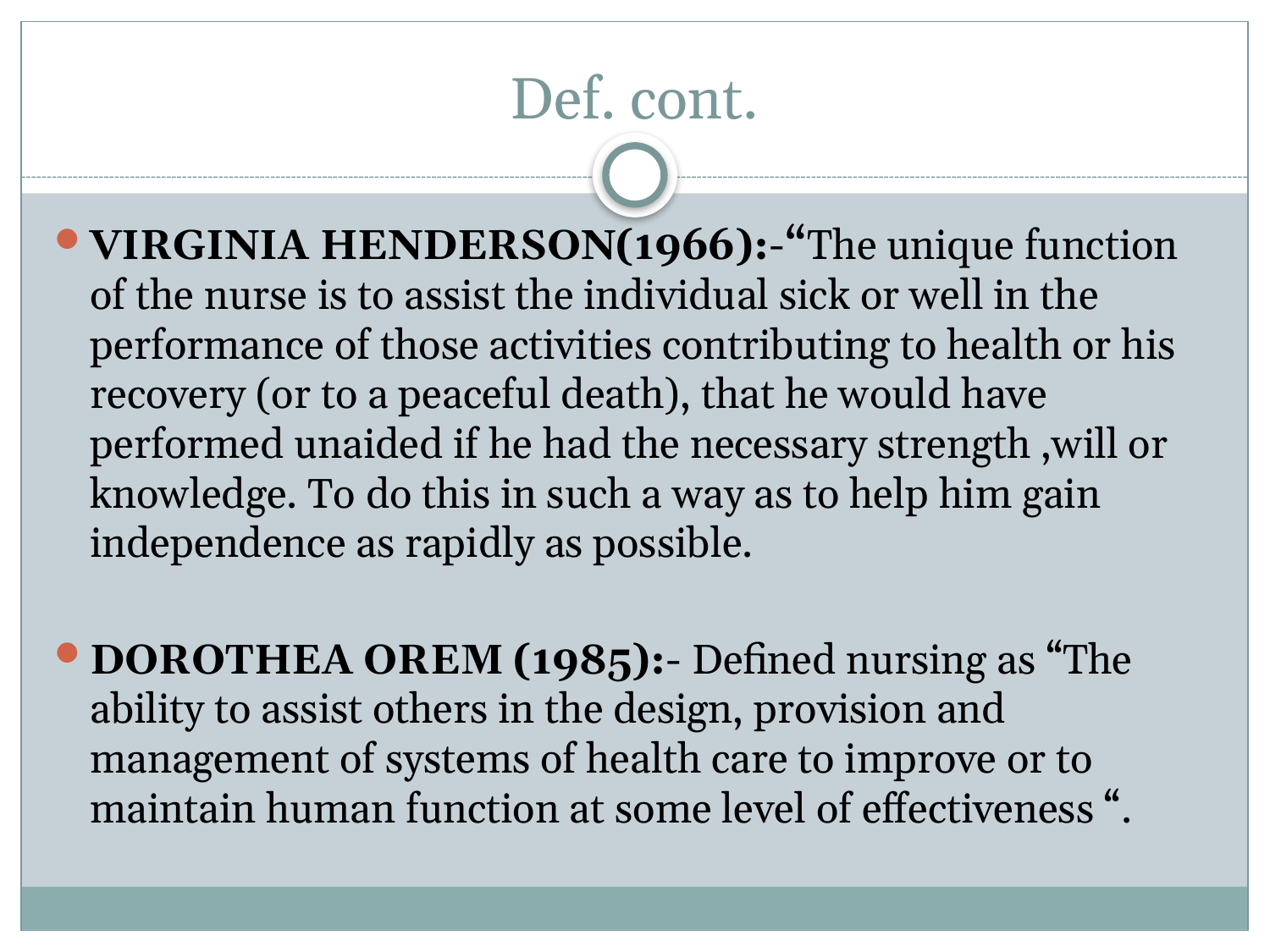

# Def. cont.
VIRGINIA HENDERSON(1966):-“The unique function of the nurse is to assist the individual sick or well in the performance of those activities contributing to health or his recovery (or to a peaceful death), that he would have performed unaided if he had the necessary strength ,will or knowledge. To do this in such a way as to help him gain independence as rapidly as possible.

DOROTHEA OREM (1985):- Defined nursing as “The ability to assist others in the design, provision and management of systems of health care to improve or to maintain human function at some level of effectiveness “.